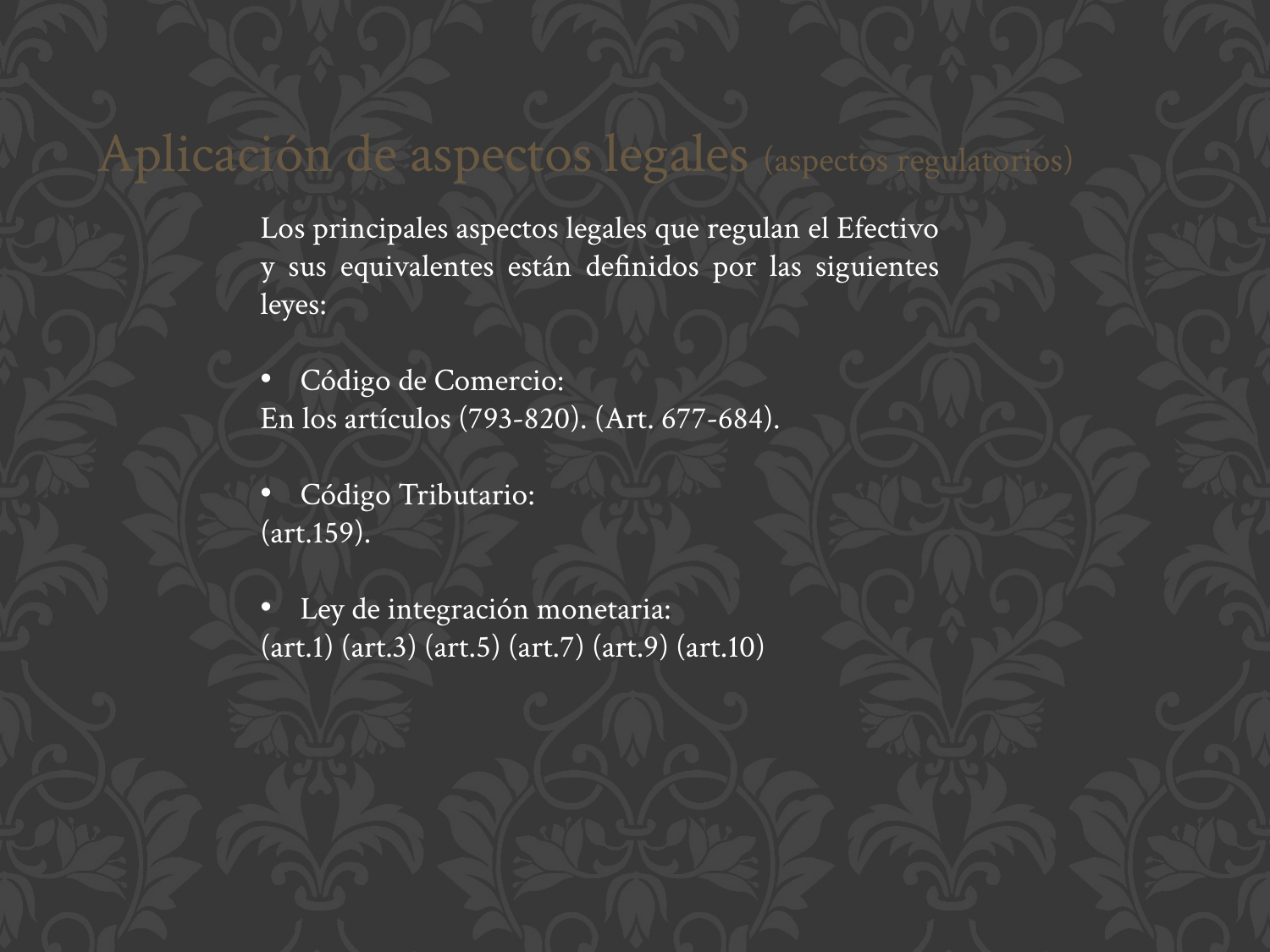

Aplicación de aspectos legales (aspectos regulatorios)
Los principales aspectos legales que regulan el Efectivo y sus equivalentes están definidos por las siguientes leyes:

Código de Comercio:
En los artículos (793-820). (Art. 677-684).

Código Tributario:
(art.159).

Ley de integración monetaria:
(art.1) (art.3) (art.5) (art.7) (art.9) (art.10)